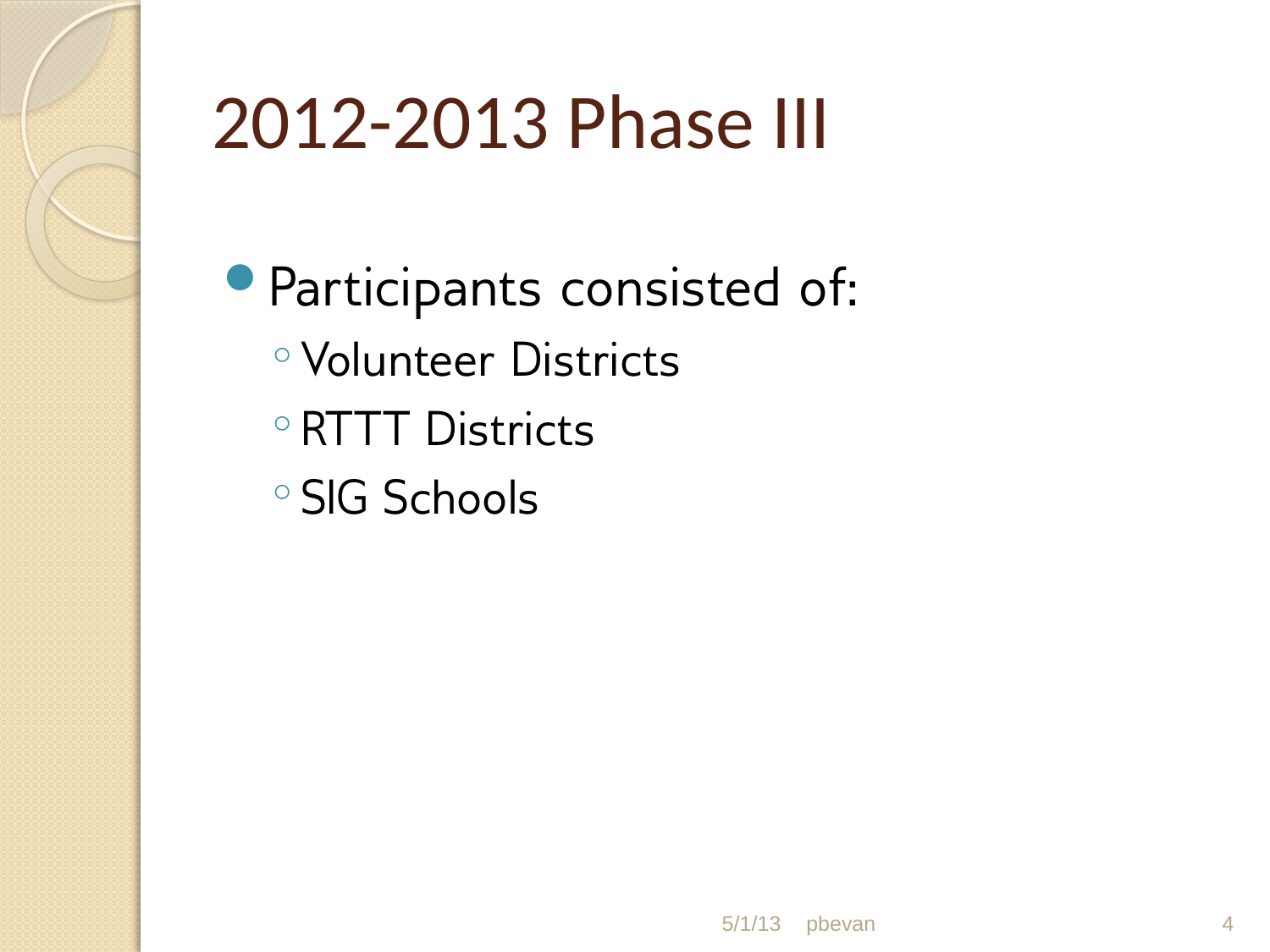

# 2012-2013 Phase III
Participants consisted of:
Volunteer Districts
RTTT Districts
SIG Schools

5/1/13
pbevan
4